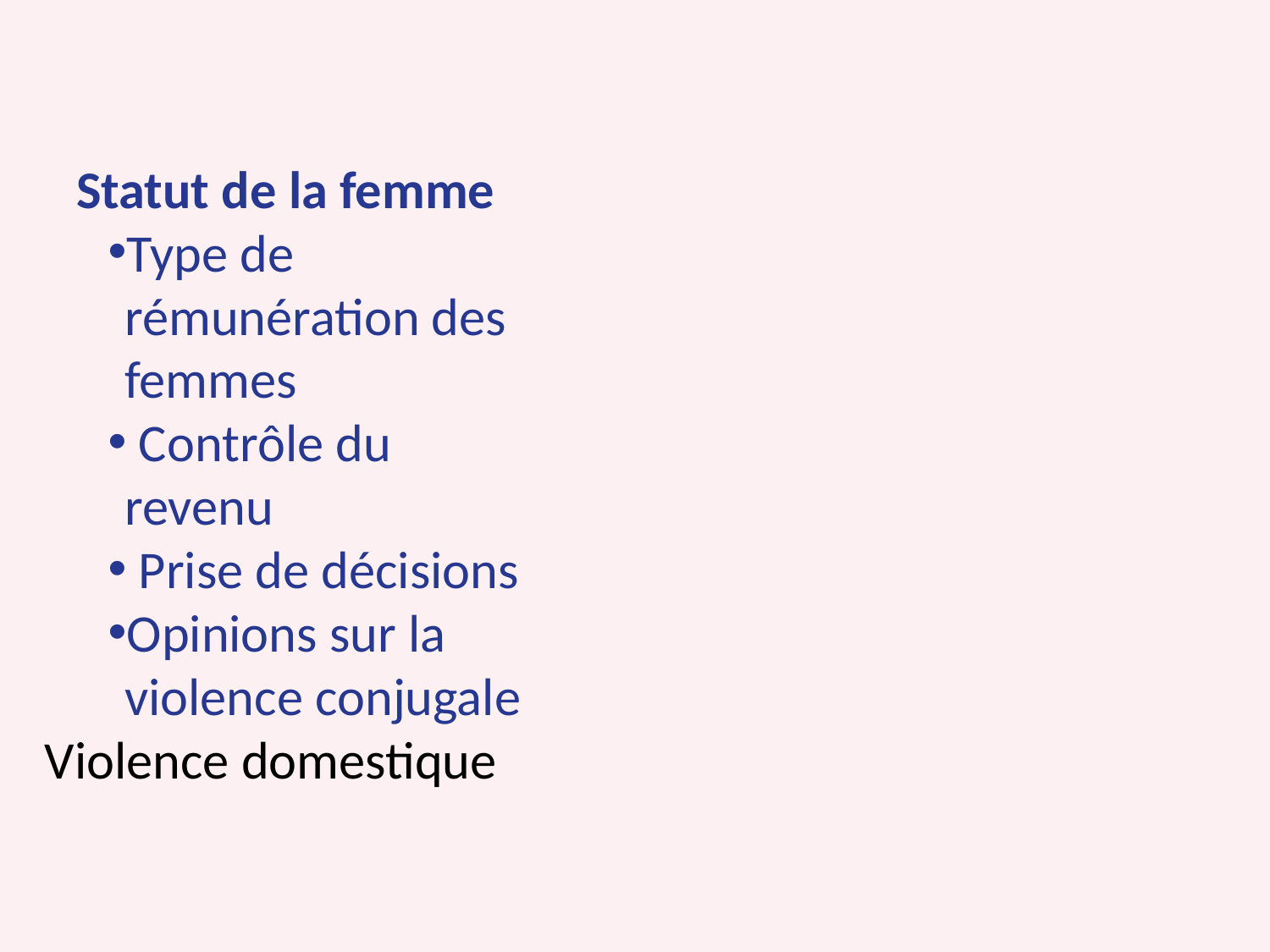

Statut de la femme
Type de rémunération des femmes
 Contrôle du revenu
 Prise de décisions
Opinions sur la violence conjugale
Violence domestique